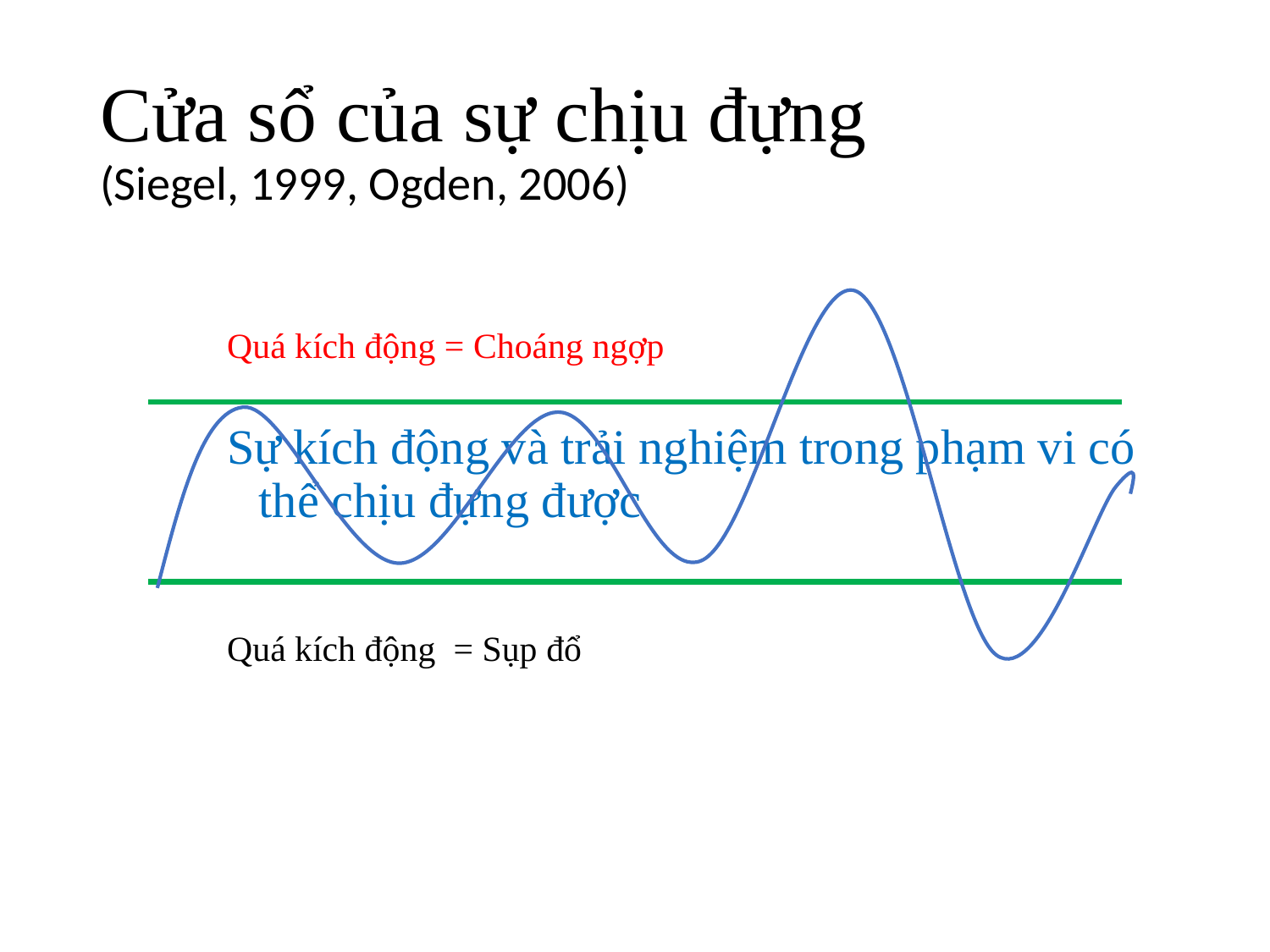

# Cửa sổ của sự chịu đựng (Siegel, 1999, Ogden, 2006)

Quá kích động = Choáng ngợp

Sự kích động và trải nghiệm trong phạm vi có thể chịu đựng được

Quá kích động  = Sụp đổ